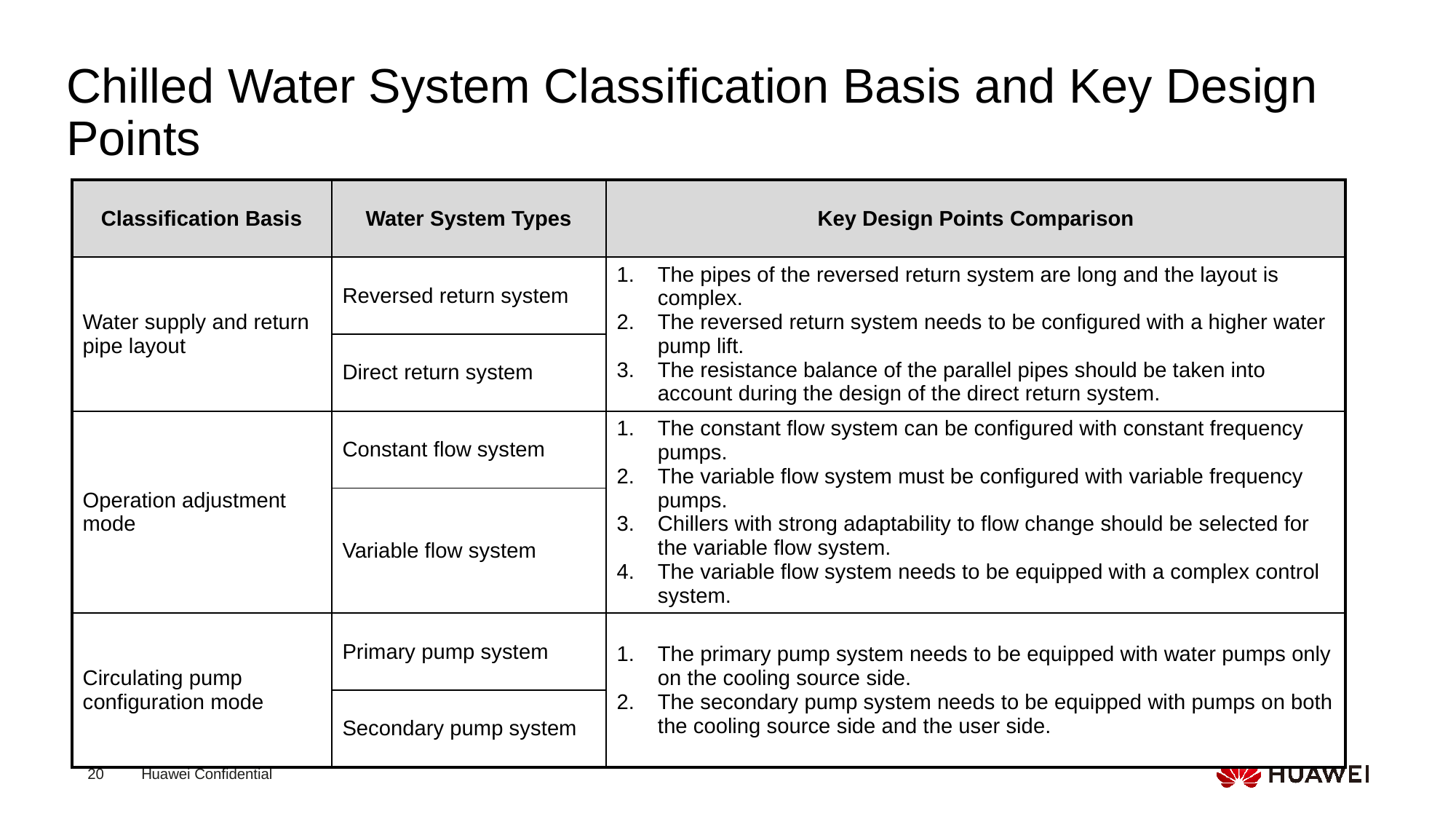

# Chilled Water System Classification Basis and Key Design Points
| Classification Basis | Water System Types | Key Design Points Comparison |
| --- | --- | --- |
| Water supply and return pipe layout | Reversed return system | The pipes of the reversed return system are long and the layout is complex. The reversed return system needs to be configured with a higher water pump lift. The resistance balance of the parallel pipes should be taken into account during the design of the direct return system. |
|  | Direct return system |  |
| Operation adjustment mode | Constant flow system | The constant flow system can be configured with constant frequency pumps. The variable flow system must be configured with variable frequency pumps. Chillers with strong adaptability to flow change should be selected for the variable flow system. The variable flow system needs to be equipped with a complex control system. |
|  | Variable flow system |  |
| Circulating pump configuration mode | Primary pump system | The primary pump system needs to be equipped with water pumps only on the cooling source side. The secondary pump system needs to be equipped with pumps on both the cooling source side and the user side. |
|  | Secondary pump system |  |